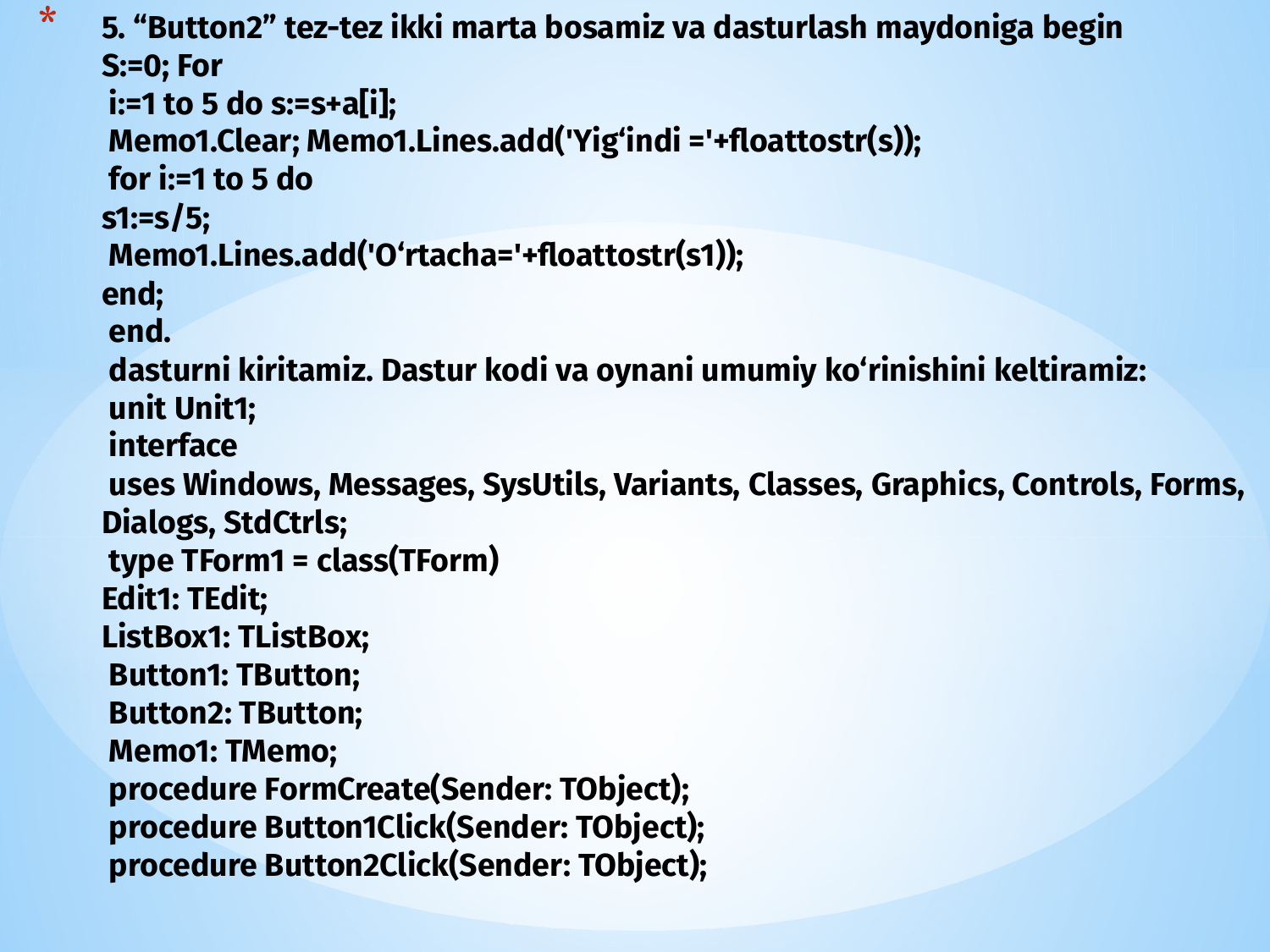

# 5. “Button2” tez-tez ikki marta bosamiz va dasturlash maydoniga begin S:=0; For i:=1 to 5 do s:=s+a[i]; Memo1.Clear; Memo1.Lines.add('Yig‘indi ='+floattostr(s)); for i:=1 to 5 do s1:=s/5; Memo1.Lines.add('O‘rtacha='+floattostr(s1)); end; end. dasturni kiritamiz. Dastur kodi va oynani umumiy ko‘rinishini keltiramiz: unit Unit1; interface uses Windows, Messages, SysUtils, Variants, Classes, Graphics, Controls, Forms, Dialogs, StdCtrls; type TForm1 = class(TForm) Edit1: TEdit; ListBox1: TListBox; Button1: TButton; Button2: TButton; Memo1: TMemo; procedure FormCreate(Sender: TObject); procedure Button1Click(Sender: TObject); procedure Button2Click(Sender: TObject);